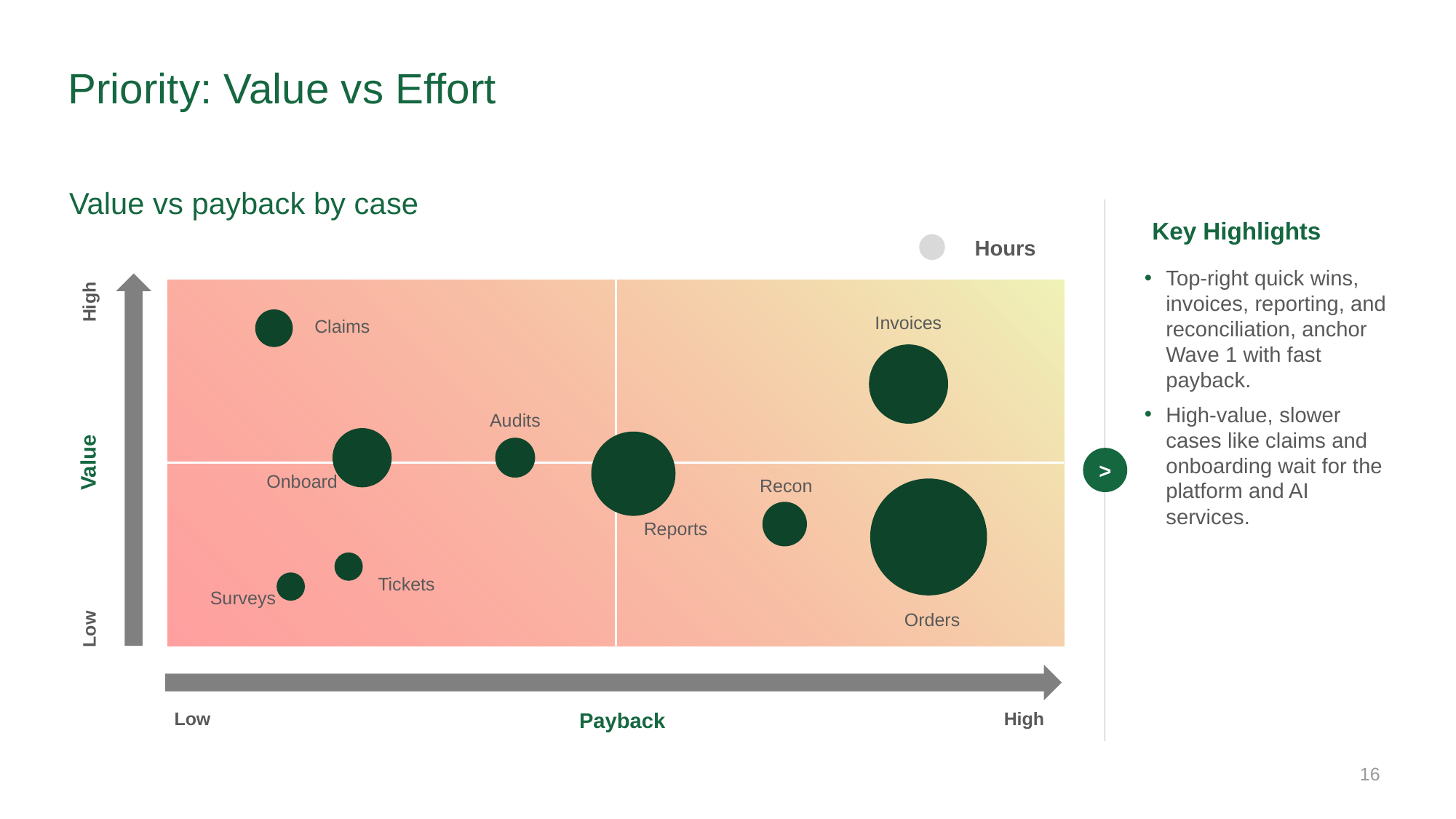

# Priority: Value vs Effort
Value vs payback by case
Key Highlights
Hours

Top-right quick wins, invoices, reporting, and reconciliation, anchor Wave 1 with fast payback.
High-value, slower cases like claims and onboarding wait for the platform and AI services.

High
Invoices

Claims

Audits

Value
>
Onboard
Recon

Reports

Tickets

Surveys
Orders
Low

Low
Payback
High
16